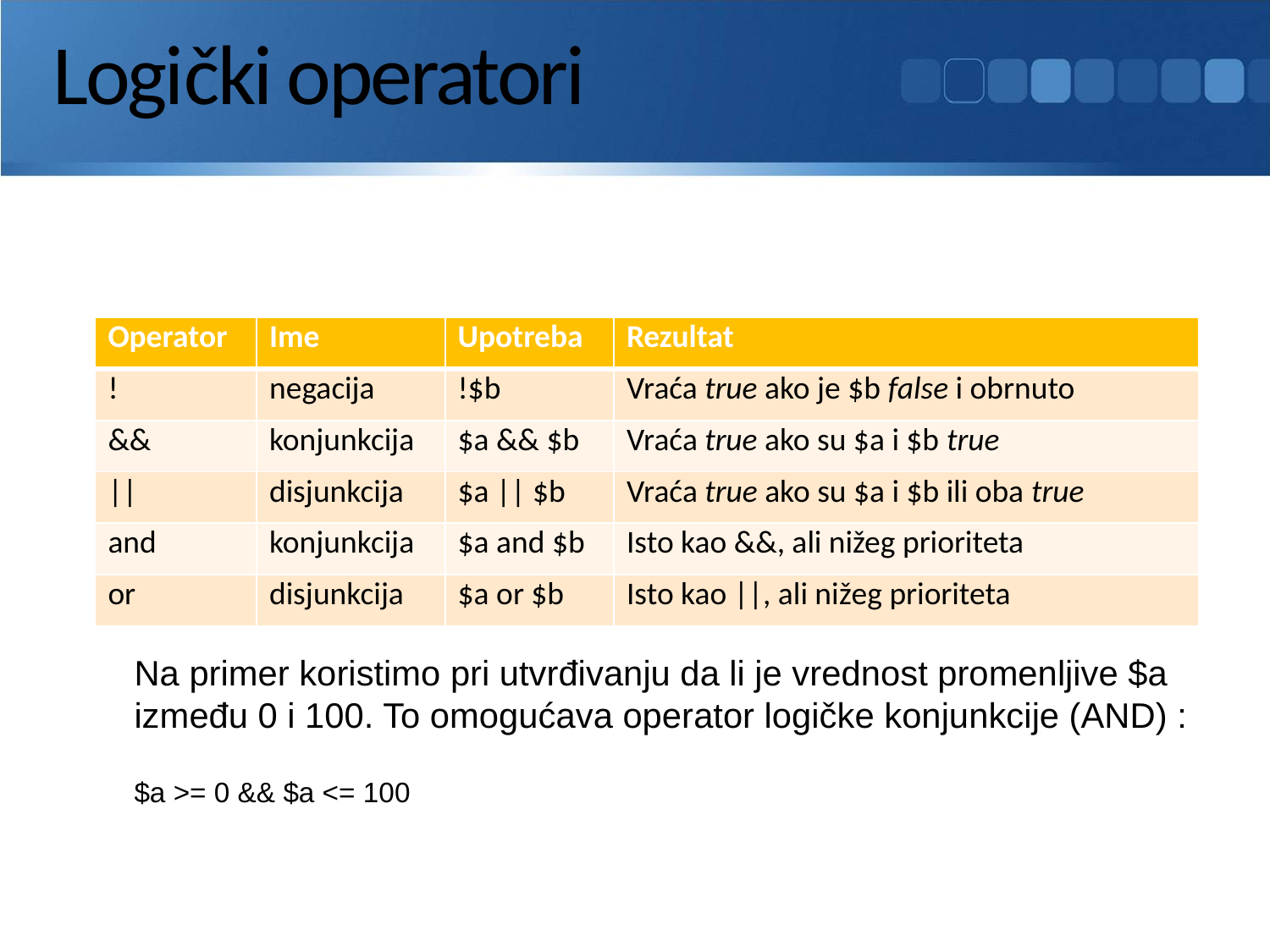

# Logički operatori
| Operator | Ime | Upotreba | Rezultat |
| --- | --- | --- | --- |
| ! | negacija | !$b | Vraća true ako je $b false i obrnuto |
| && | konjunkcija | $a && $b | Vraća true ako su $a i $b true |
| || | disjunkcija | $a || $b | Vraća true ako su $a i $b ili oba true |
| and | konjunkcija | $a and $b | Isto kao &&, ali nižeg prioriteta |
| or | disjunkcija | $a or $b | Isto kao ||, ali nižeg prioriteta |
	Na primer koristimo pri utvrđivanju da li je vrednost promenljive $a između 0 i 100. To omogućava operator logičke konjunkcije (AND) :
	$a >= 0 && $a <= 100
88